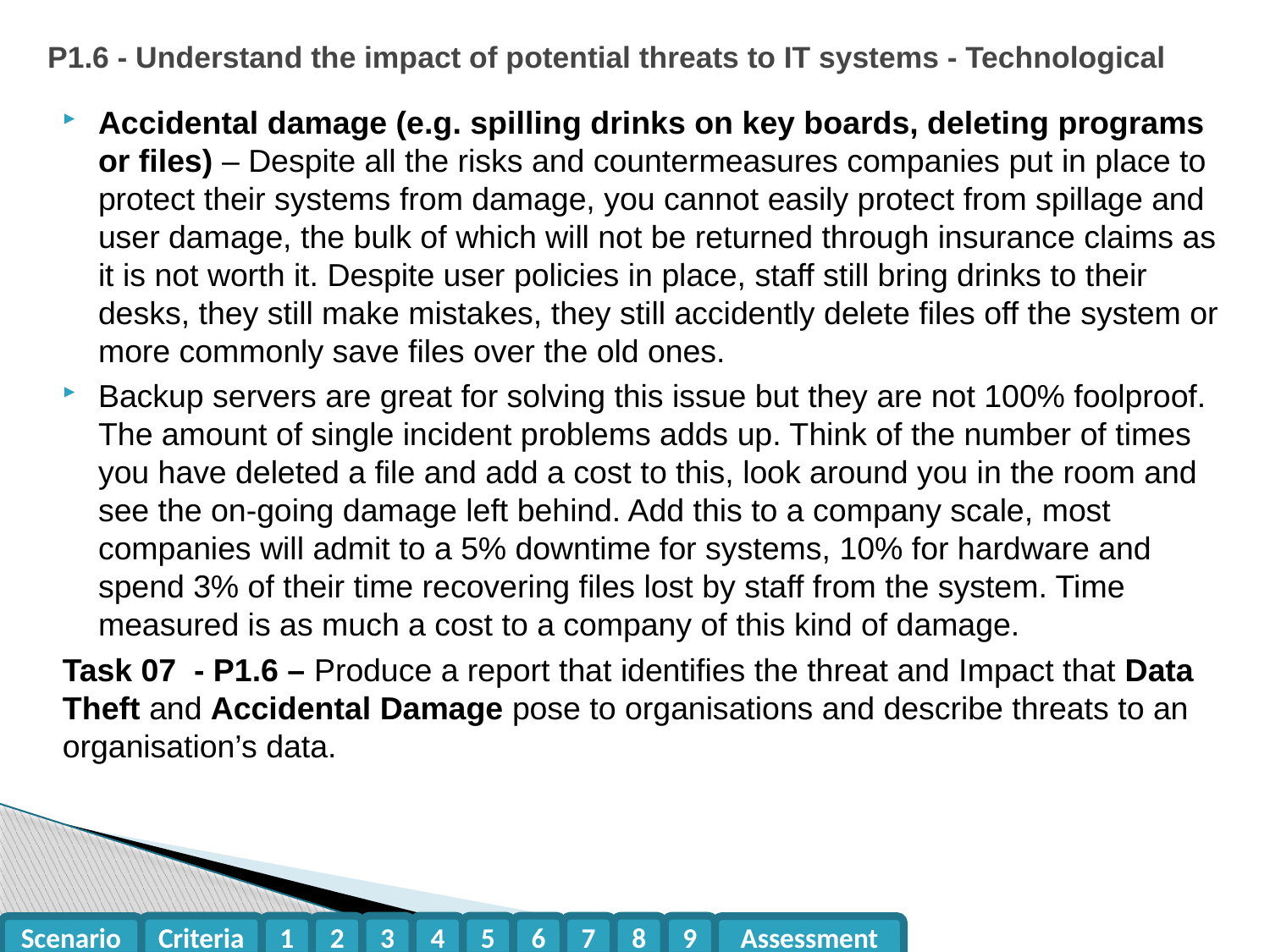

# P1.6 - Understand the impact of potential threats to IT systems - Technological
Accidental damage (e.g. spilling drinks on key boards, deleting programs or files) – Despite all the risks and countermeasures companies put in place to protect their systems from damage, you cannot easily protect from spillage and user damage, the bulk of which will not be returned through insurance claims as it is not worth it. Despite user policies in place, staff still bring drinks to their desks, they still make mistakes, they still accidently delete files off the system or more commonly save files over the old ones.
Backup servers are great for solving this issue but they are not 100% foolproof. The amount of single incident problems adds up. Think of the number of times you have deleted a file and add a cost to this, look around you in the room and see the on-going damage left behind. Add this to a company scale, most companies will admit to a 5% downtime for systems, 10% for hardware and spend 3% of their time recovering files lost by staff from the system. Time measured is as much a cost to a company of this kind of damage.
Task 07  - P1.6 – Produce a report that identifies the threat and Impact that Data Theft and Accidental Damage pose to organisations and describe threats to an organisation’s data.